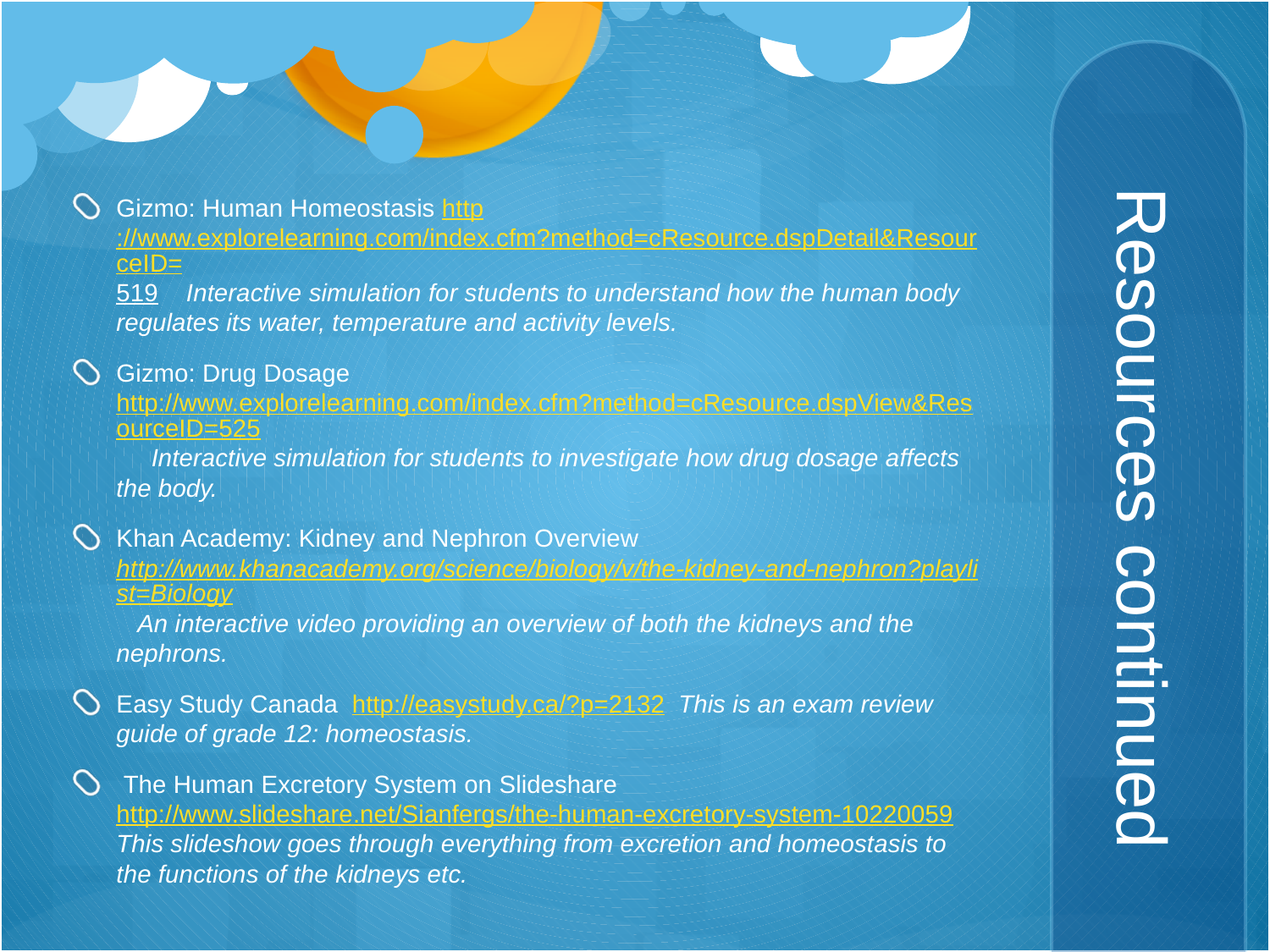

Gizmo: Human Homeostasis http://www.explorelearning.com/index.cfm?method=cResource.dspDetail&ResourceID=519    Interactive simulation for students to understand how the human body regulates its water, temperature and activity levels.
Gizmo: Drug Dosage http://www.explorelearning.com/index.cfm?method=cResource.dspView&ResourceID=525     Interactive simulation for students to investigate how drug dosage affects the body.
Khan Academy: Kidney and Nephron Overview  http://www.khanacademy.org/science/biology/v/the-kidney-and-nephron?playlist=Biology   An interactive video providing an overview of both the kidneys and the nephrons.
Easy Study Canada  http://easystudy.ca/?p=2132  This is an exam review guide of grade 12: homeostasis.
 The Human Excretory System on Slideshare http://www.slideshare.net/Sianfergs/the-human-excretory-system-10220059  This slideshow goes through everything from excretion and homeostasis to the functions of the kidneys etc.

# Resources continued